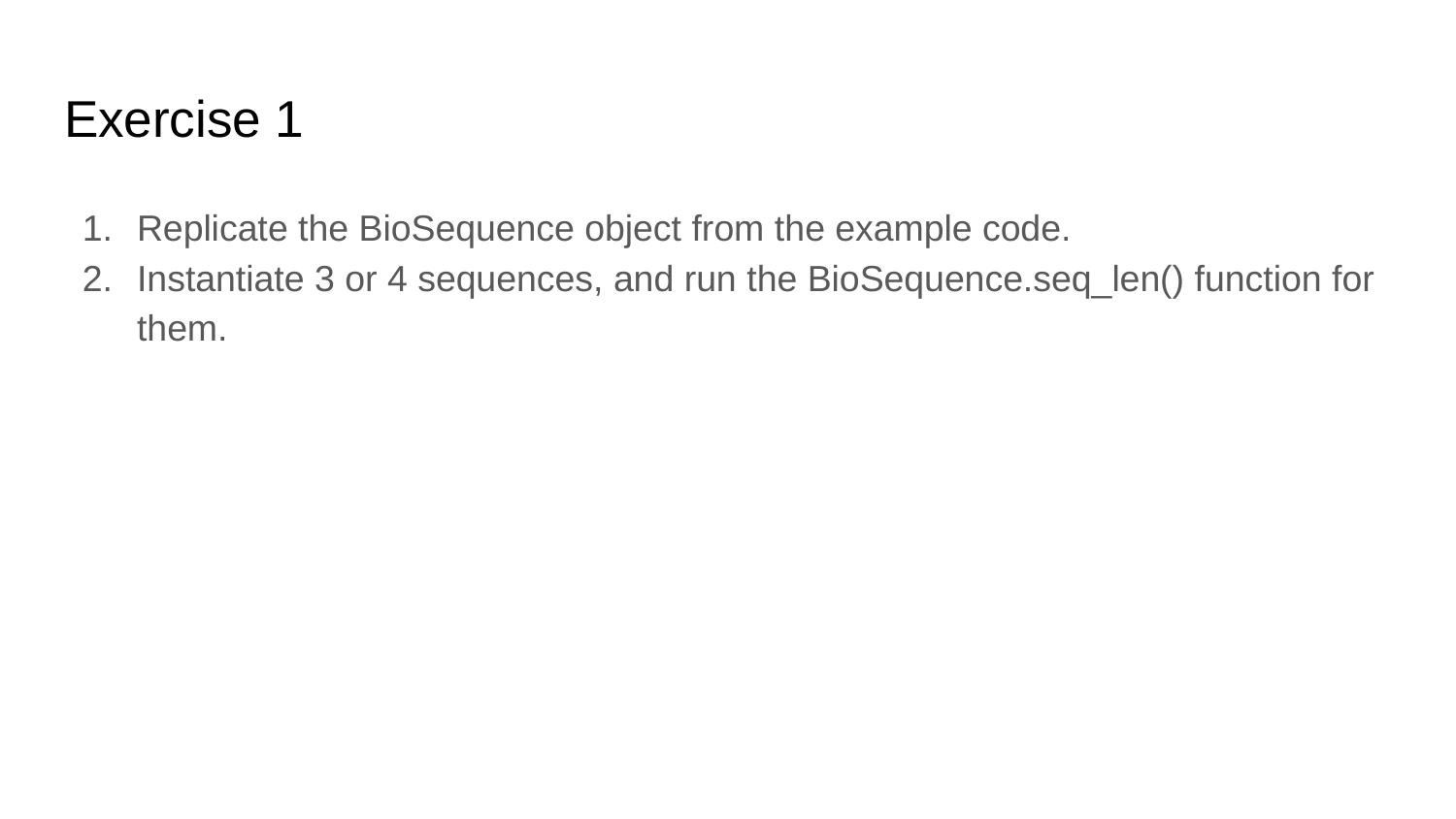

# Exercise 1
Replicate the BioSequence object from the example code.
Instantiate 3 or 4 sequences, and run the BioSequence.seq_len() function for them.